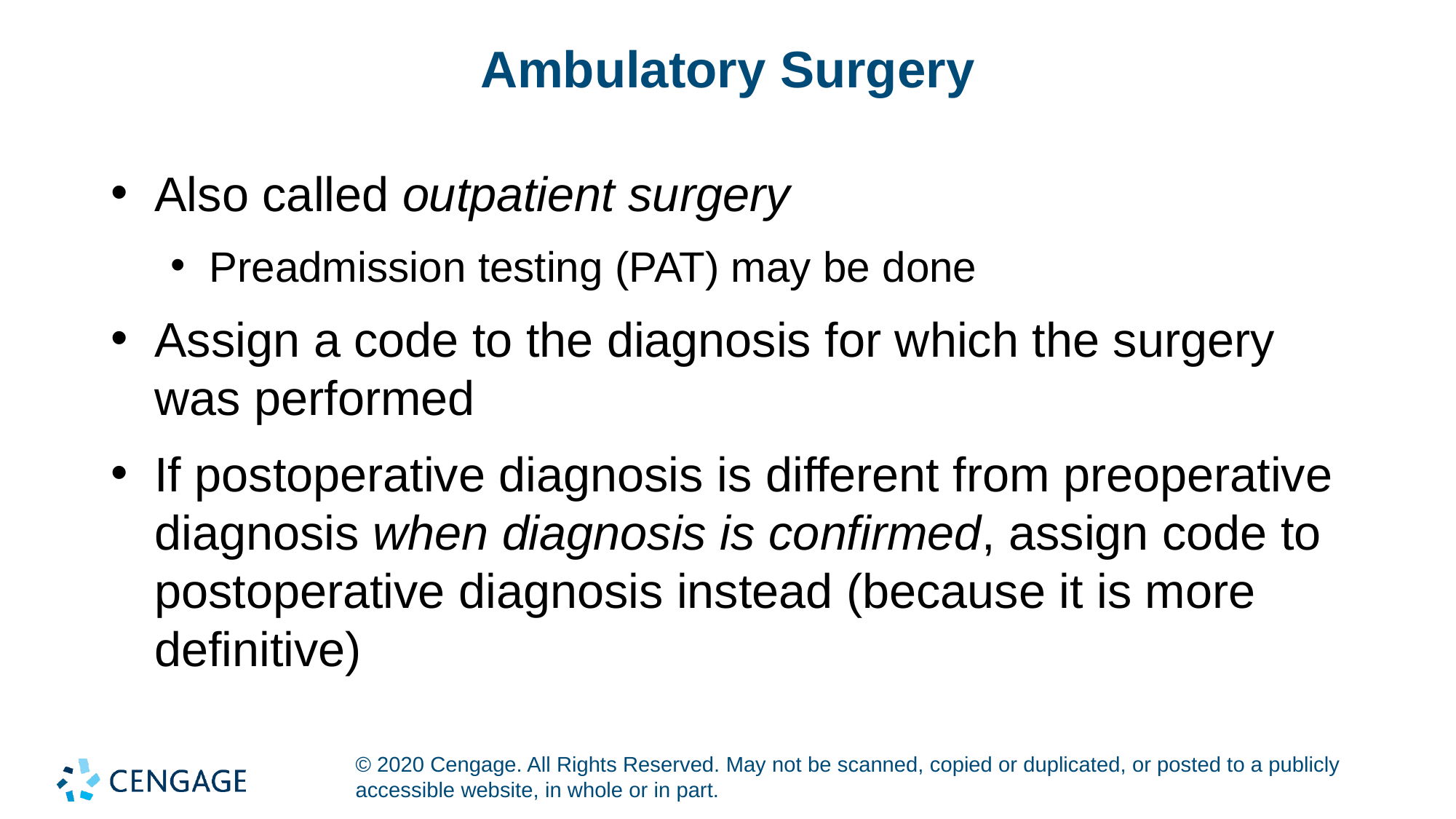

# Ambulatory Surgery
Also called outpatient surgery
Preadmission testing (PAT) may be done
Assign a code to the diagnosis for which the surgery was performed
If postoperative diagnosis is different from preoperative diagnosis when diagnosis is confirmed, assign code to postoperative diagnosis instead (because it is more definitive)